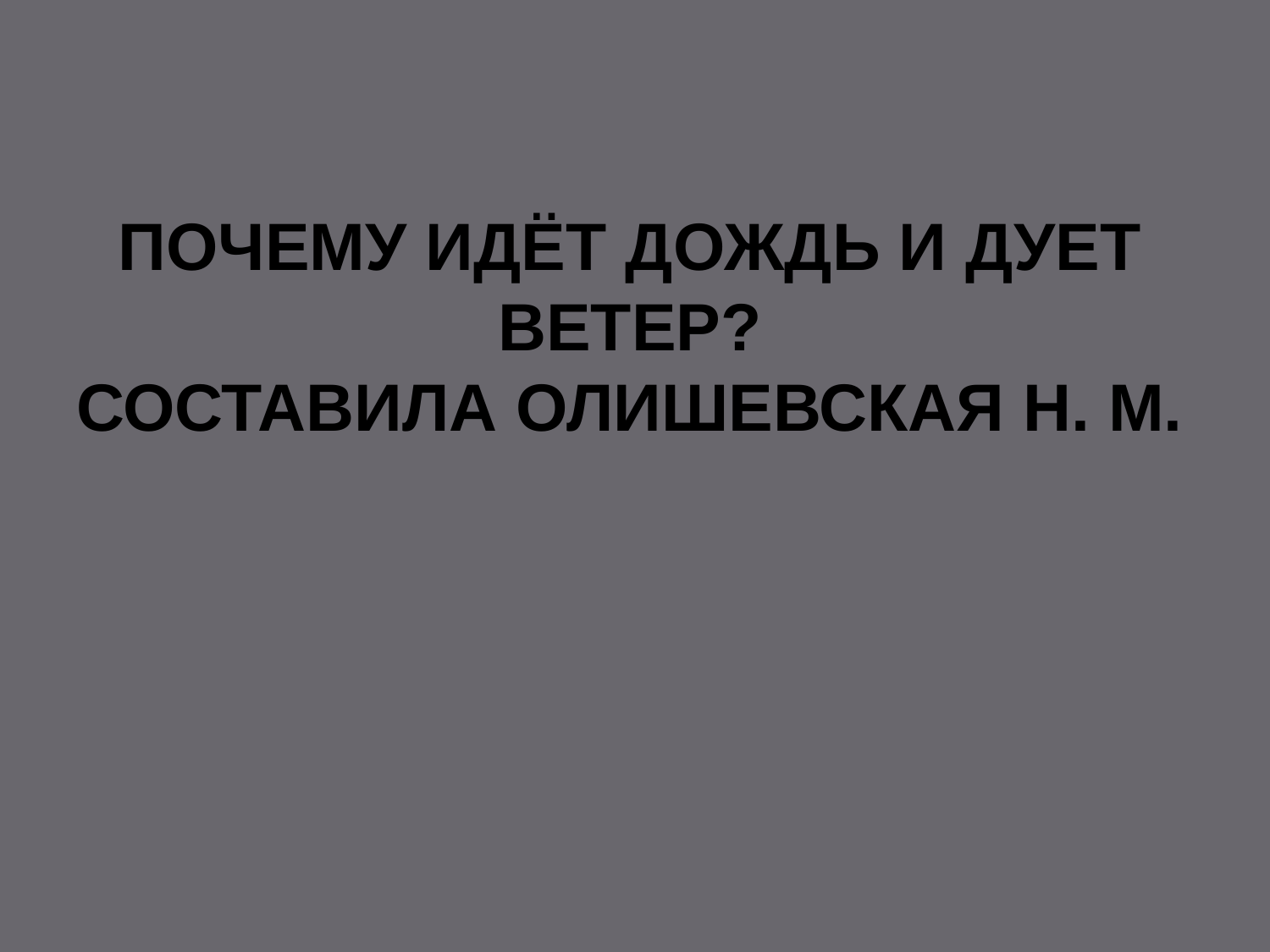

# Почему идёт дождь и дует ветер? Составила Олишевская Н. м.